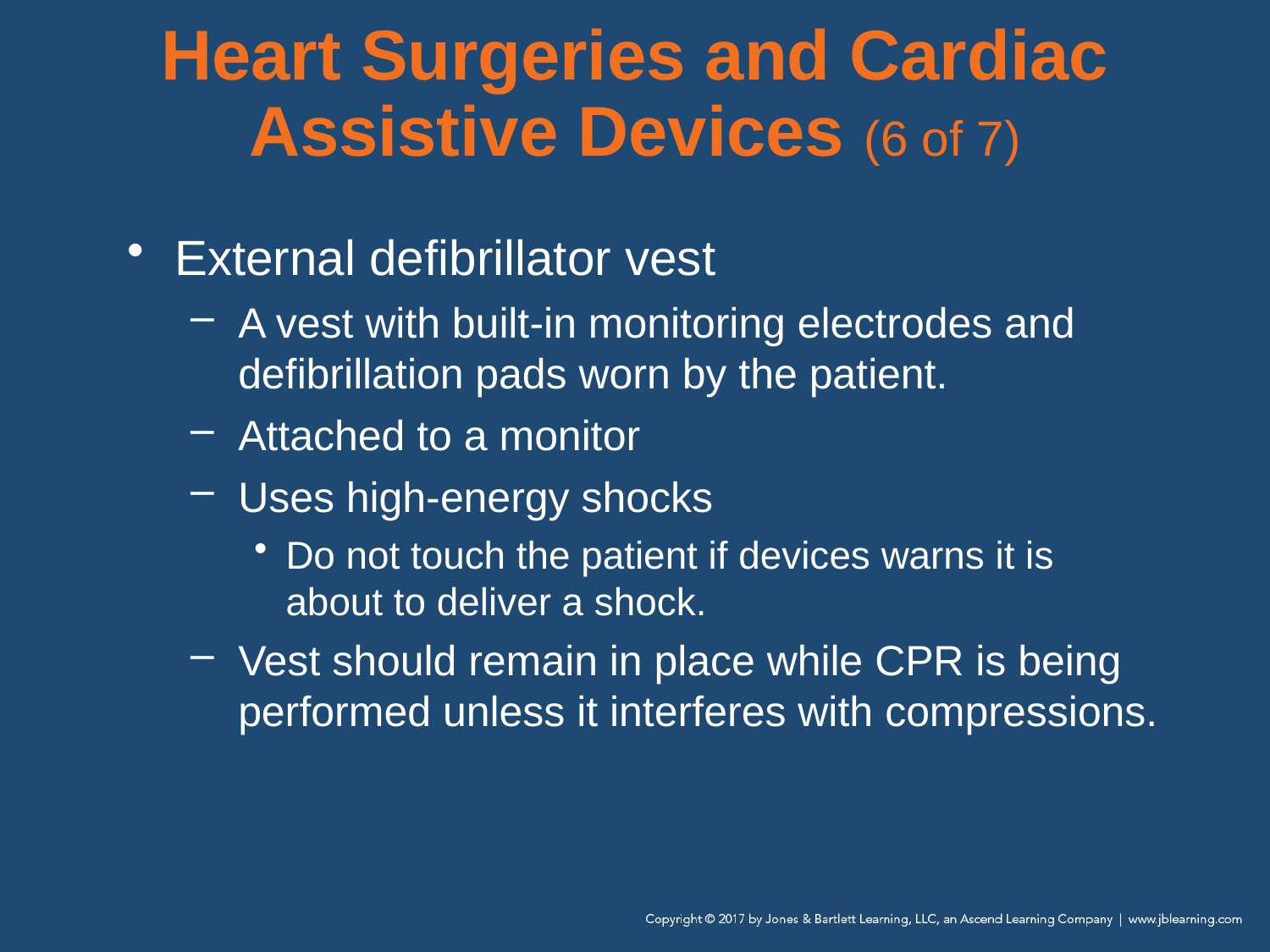

# Heart Surgeries and Cardiac Assistive Devices (6 of 7)
External defibrillator vest
A vest with built-in monitoring electrodes and defibrillation pads worn by the patient.
Attached to a monitor
Uses high-energy shocks
Do not touch the patient if devices warns it is about to deliver a shock.
Vest should remain in place while CPR is being performed unless it interferes with compressions.